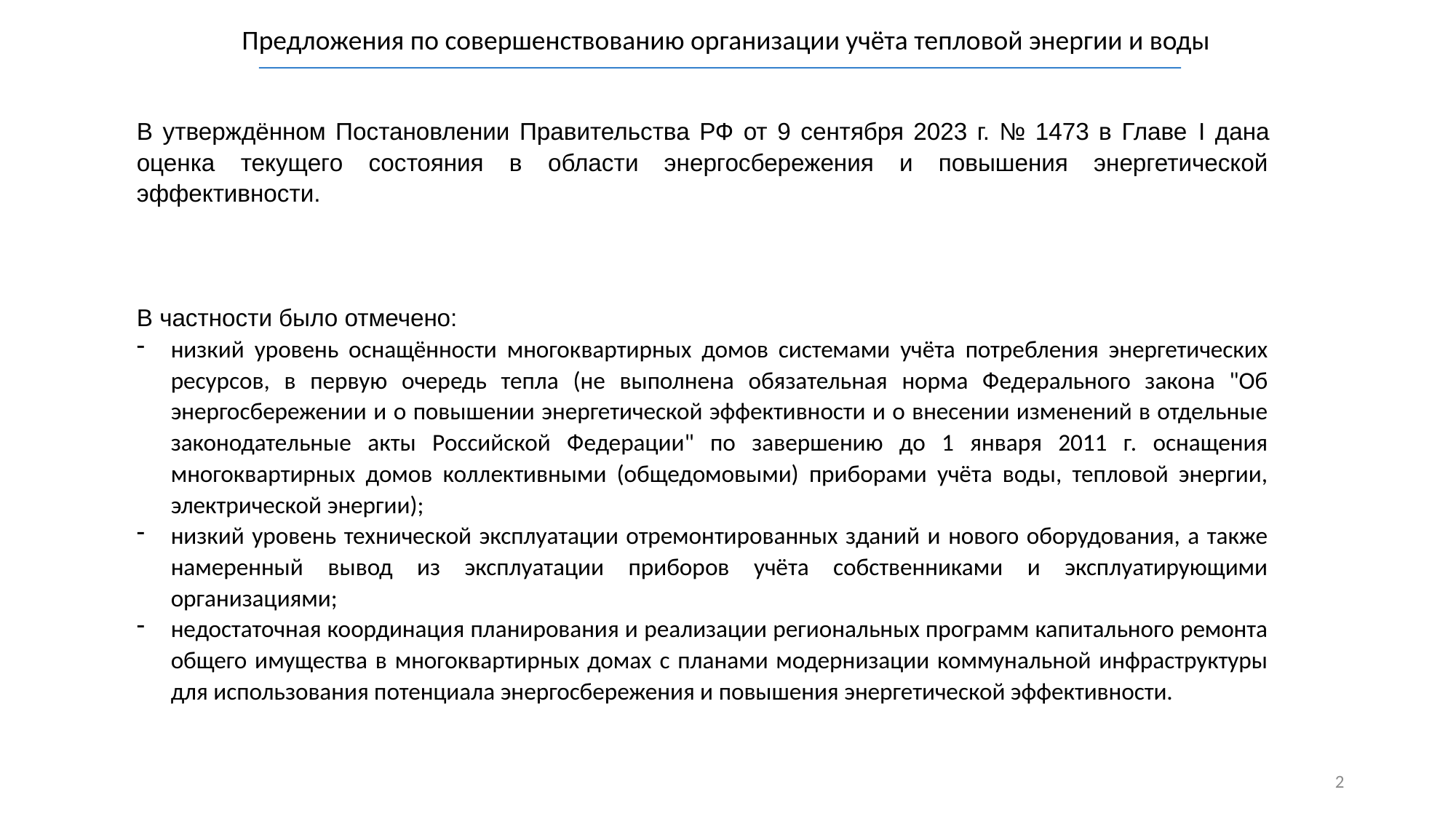

Предложения по совершенствованию организации учёта тепловой энергии и воды

В утверждённом Постановлении Правительства РФ от 9 сентября 2023 г. № 1473 в Главе I дана оценка текущего состояния в области энергосбережения и повышения энергетической эффективности.

В частности было отмечено:
низкий уровень оснащённости многоквартирных домов системами учёта потребления энергетических ресурсов, в первую очередь тепла (не выполнена обязательная норма Федерального закона "Об энергосбережении и о повышении энергетической эффективности и о внесении изменений в отдельные законодательные акты Российской Федерации" по завершению до 1 января 2011 г. оснащения многоквартирных домов коллективными (общедомовыми) приборами учёта воды, тепловой энергии, электрической энергии);
низкий уровень технической эксплуатации отремонтированных зданий и нового оборудования, а также намеренный вывод из эксплуатации приборов учёта собственниками и эксплуатирующими организациями;
недостаточная координация планирования и реализации региональных программ капитального ремонта общего имущества в многоквартирных домах с планами модернизации коммунальной инфраструктуры для использования потенциала энергосбережения и повышения энергетической эффективности.

2